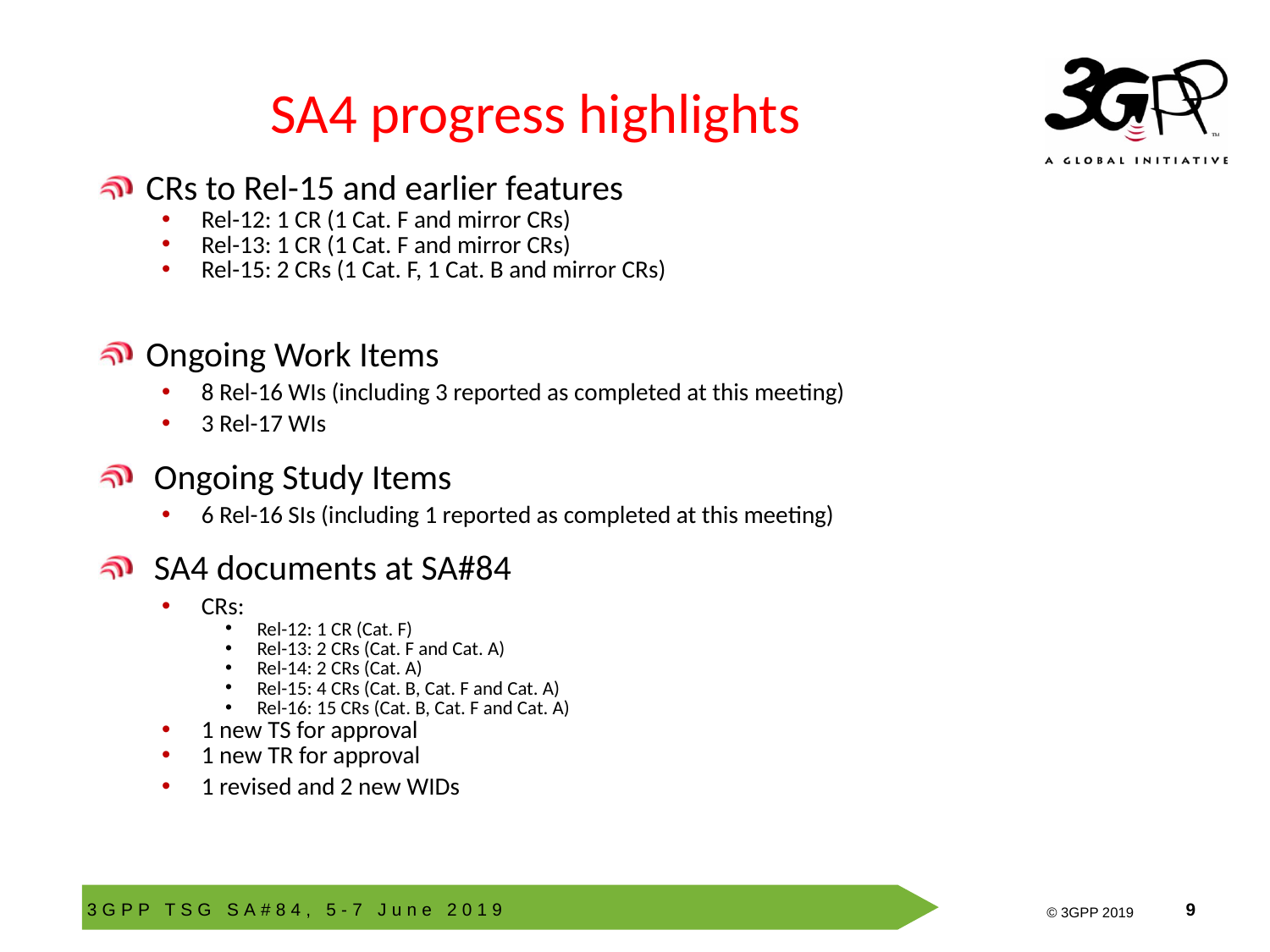

# SA4 progress highlights
CRs to Rel-15 and earlier features
Rel-12: 1 CR (1 Cat. F and mirror CRs)
Rel-13: 1 CR (1 Cat. F and mirror CRs)
Rel-15: 2 CRs (1 Cat. F, 1 Cat. B and mirror CRs)

Ongoing Work Items
8 Rel-16 WIs (including 3 reported as completed at this meeting)
3 Rel-17 WIs
 Ongoing Study Items
6 Rel-16 SIs (including 1 reported as completed at this meeting)
 SA4 documents at SA#84
CRs:
Rel-12: 1 CR (Cat. F)
Rel-13: 2 CRs (Cat. F and Cat. A)
Rel-14: 2 CRs (Cat. A)
Rel-15: 4 CRs (Cat. B, Cat. F and Cat. A)
Rel-16: 15 CRs (Cat. B, Cat. F and Cat. A)
1 new TS for approval
1 new TR for approval
1 revised and 2 new WIDs